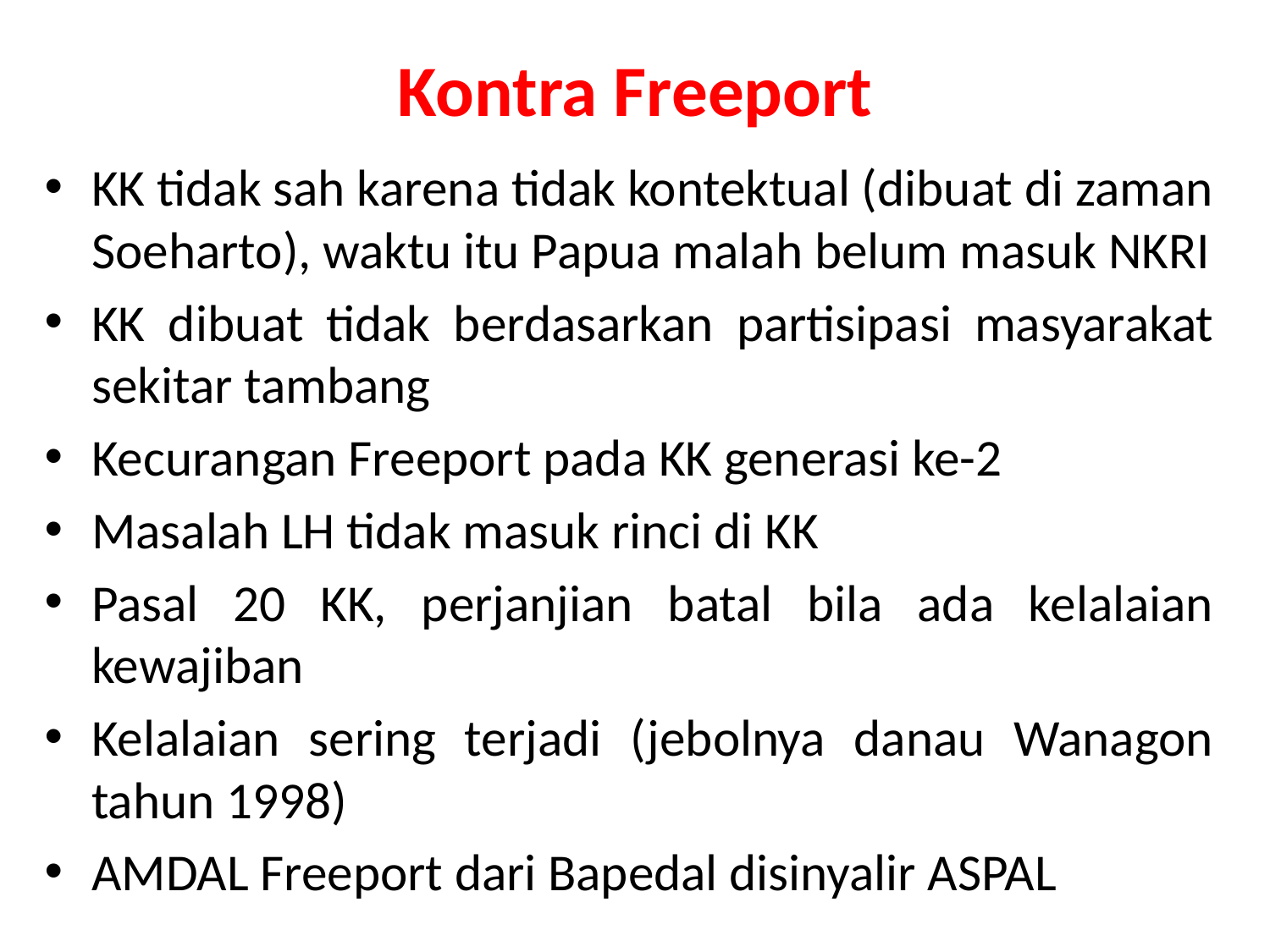

# Kontra Freeport
KK tidak sah karena tidak kontektual (dibuat di zaman Soeharto), waktu itu Papua malah belum masuk NKRI
KK dibuat tidak berdasarkan partisipasi masyarakat sekitar tambang
Kecurangan Freeport pada KK generasi ke-2
Masalah LH tidak masuk rinci di KK
Pasal 20 KK, perjanjian batal bila ada kelalaian kewajiban
Kelalaian sering terjadi (jebolnya danau Wanagon tahun 1998)
AMDAL Freeport dari Bapedal disinyalir ASPAL